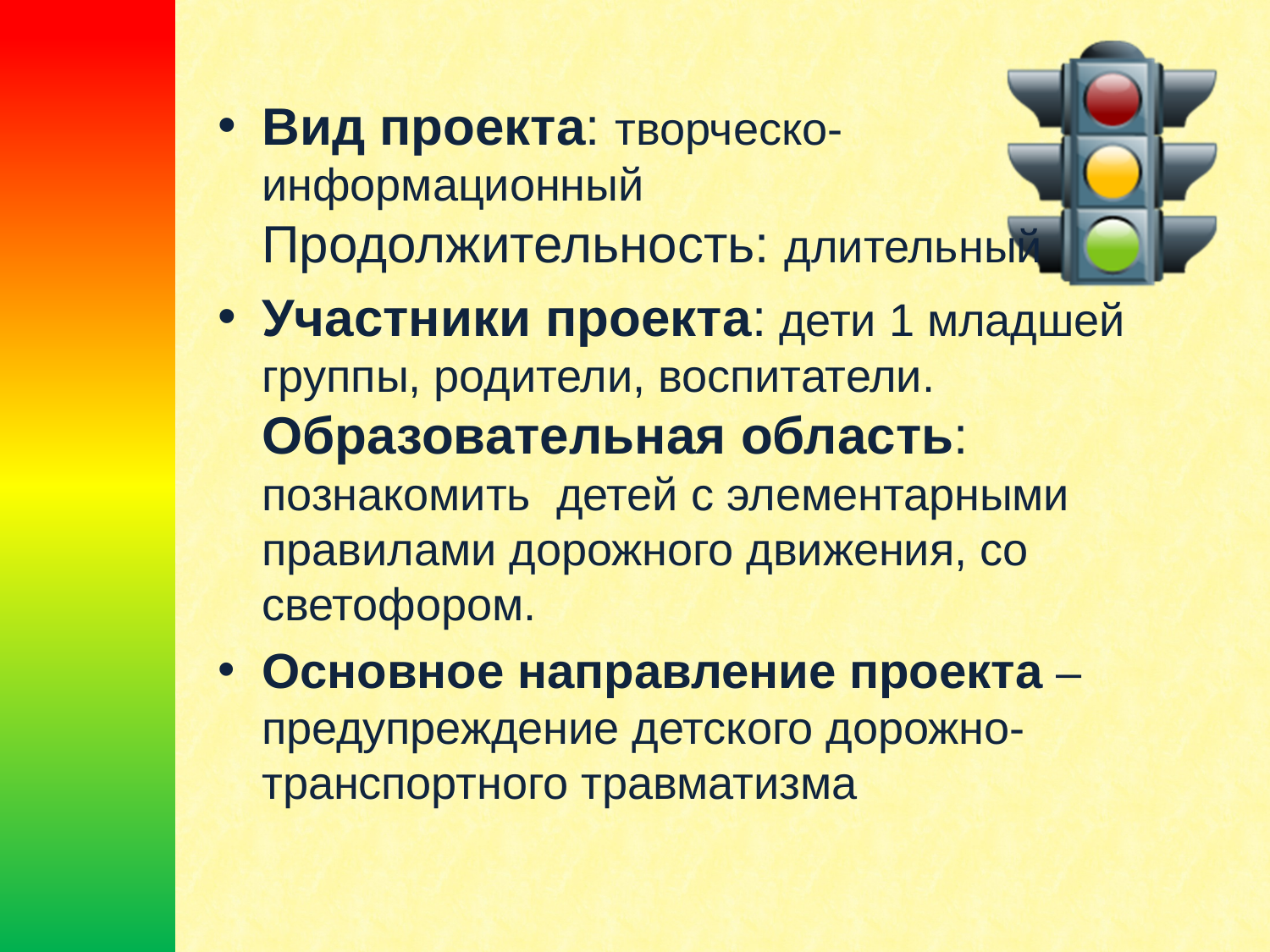

Вид проекта: творческо-информационный
Продолжительность: длительный
Участники проекта: дети 1 младшей группы, родители, воспитатели.
Образовательная область: познакомить  детей с элементарными правилами дорожного движения, со  светофором.
Основное направление проекта – предупреждение детского дорожно-транспортного травматизма